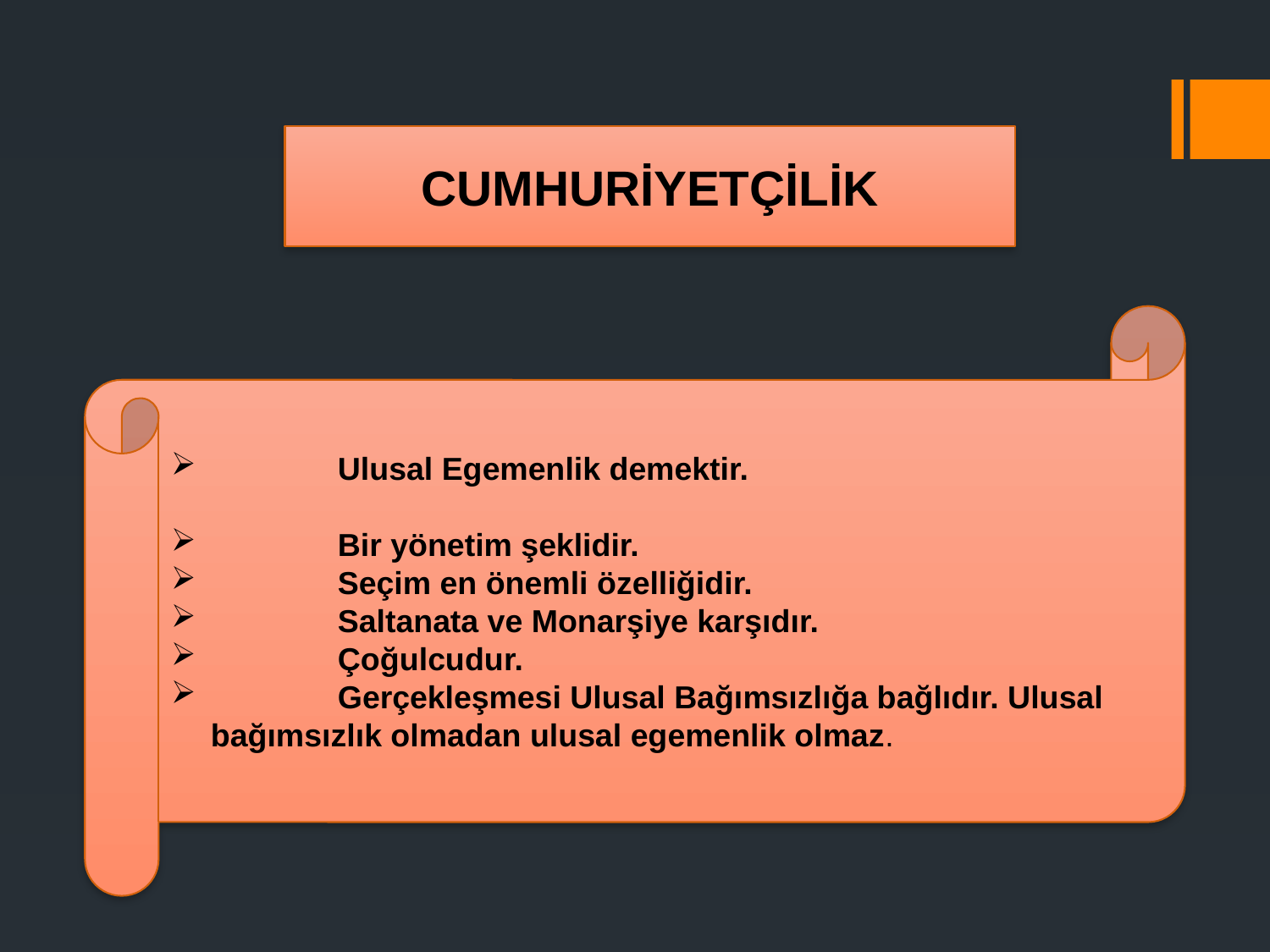

CUMHURİYETÇİLİK
	Ulusal Egemenlik demektir.

	Bir yönetim şeklidir.
	Seçim en önemli özelliğidir.
	Saltanata ve Monarşiye karşıdır.
	Çoğulcudur.
	Gerçekleşmesi Ulusal Bağımsızlığa bağlıdır. Ulusal bağımsızlık olmadan ulusal egemenlik olmaz.